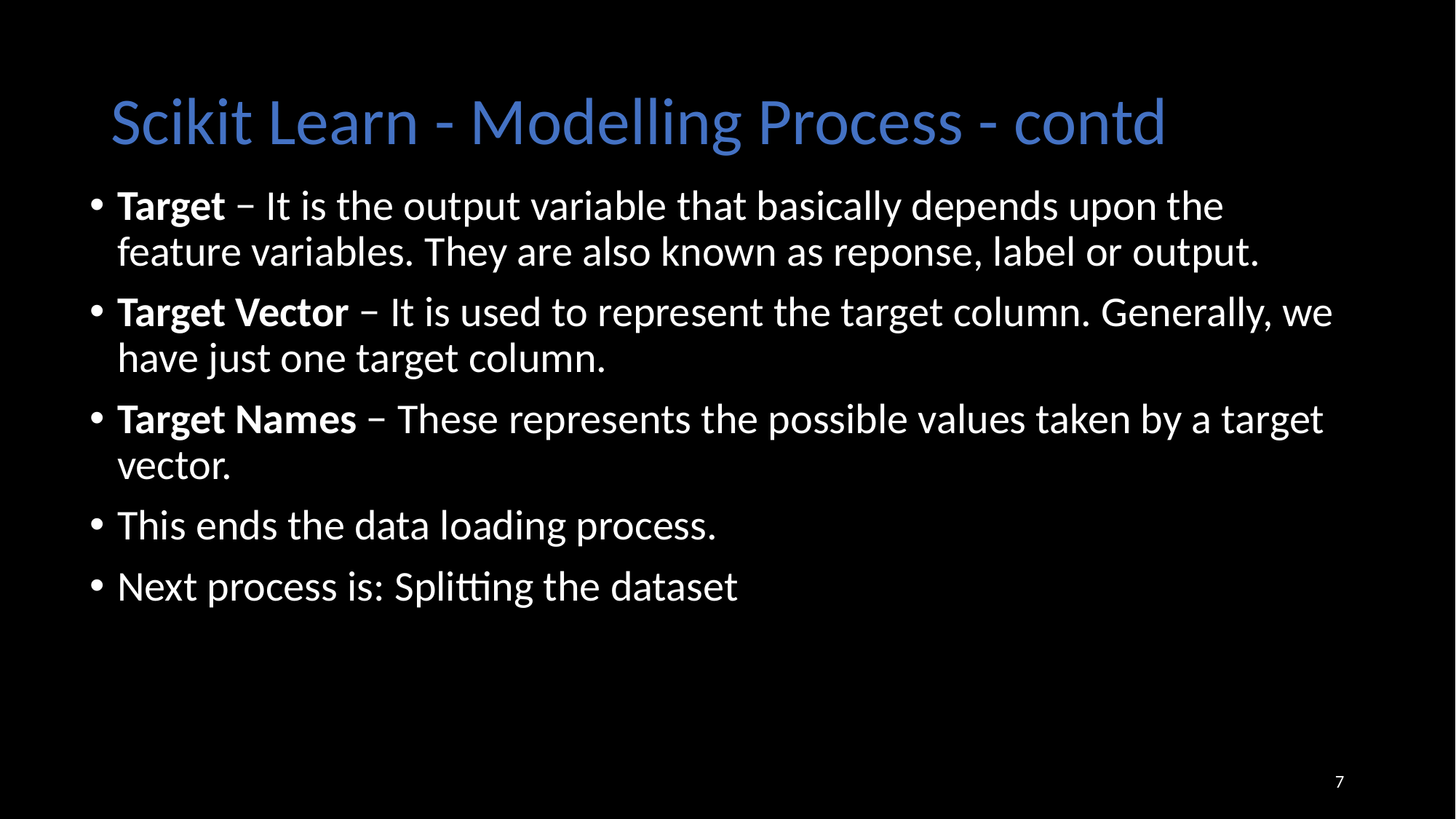

# Scikit Learn - Modelling Process - contd
Target − It is the output variable that basically depends upon the feature variables. They are also known as reponse, label or output.
Target Vector − It is used to represent the target column. Generally, we have just one target column.
Target Names − These represents the possible values taken by a target vector.
This ends the data loading process.
Next process is: Splitting the dataset
7